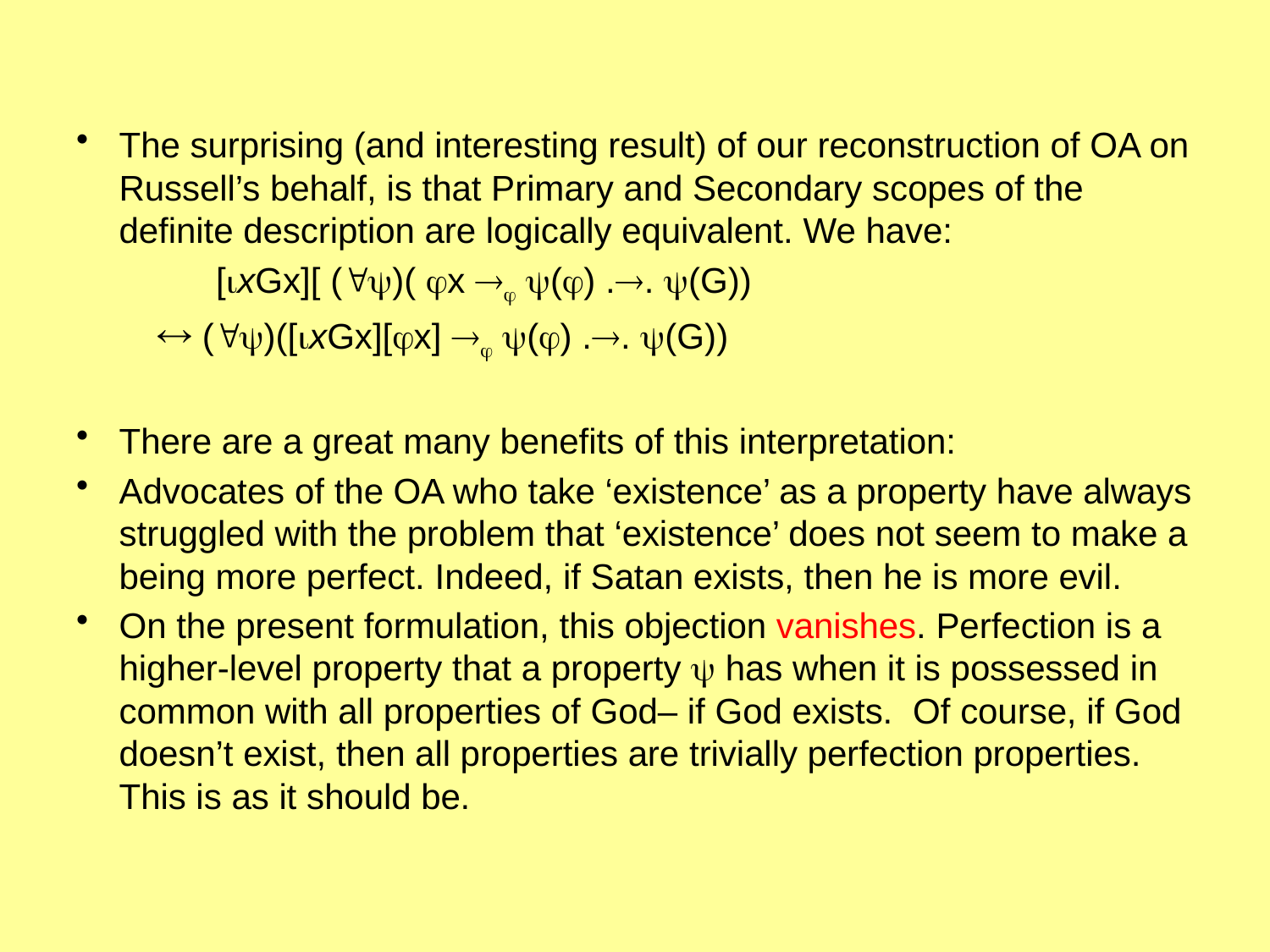

The surprising (and interesting result) of our reconstruction of OA on Russell’s behalf, is that Primary and Secondary scopes of the definite description are logically equivalent. We have:
	      [ιxGx][ (∀ψ)( ϕx →ϕ ψ(ϕ) .→. ψ(G))
		↔ (∀ψ)([ιxGx][ϕx] →ϕ ψ(ϕ) .→. ψ(G))

There are a great many benefits of this interpretation:
Advocates of the OA who take ‘existence’ as a property have always struggled with the problem that ‘existence’ does not seem to make a being more perfect. Indeed, if Satan exists, then he is more evil.
On the present formulation, this objection vanishes. Perfection is a higher-level property that a property ψ has when it is possessed in common with all properties of God– if God exists.  Of course, if God doesn’t exist, then all properties are trivially perfection properties.  This is as it should be.